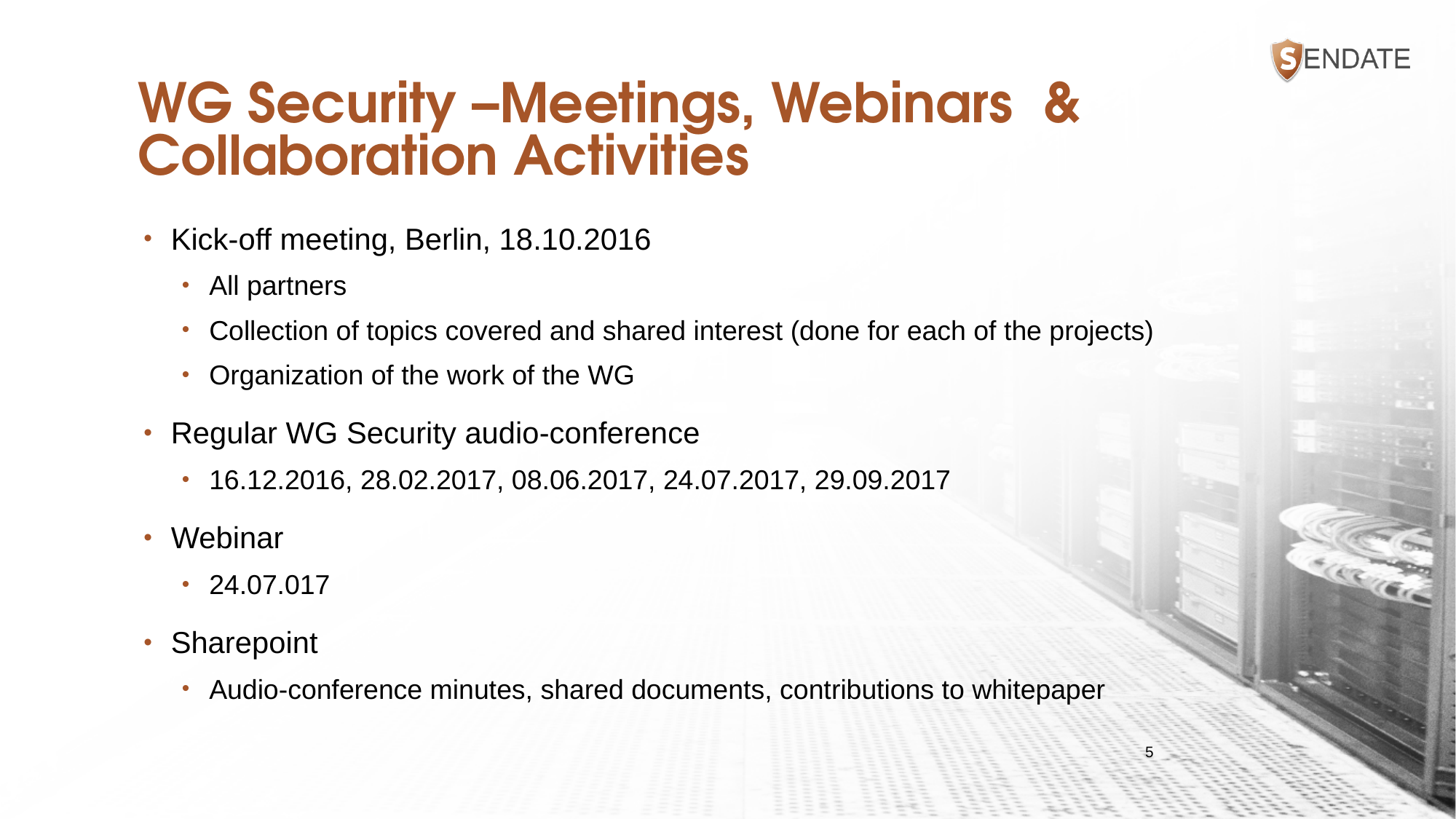

# WG Security –Meetings, Webinars  & Collaboration Activities
Kick-off meeting, Berlin, 18.10.2016
All partners
Collection of topics covered and shared interest (done for each of the projects)
Organization of the work of the WG
Regular WG Security audio-conference
16.12.2016, 28.02.2017, 08.06.2017, 24.07.2017, 29.09.2017
Webinar
24.07.017
Sharepoint
Audio-conference minutes, shared documents, contributions to whitepaper
5